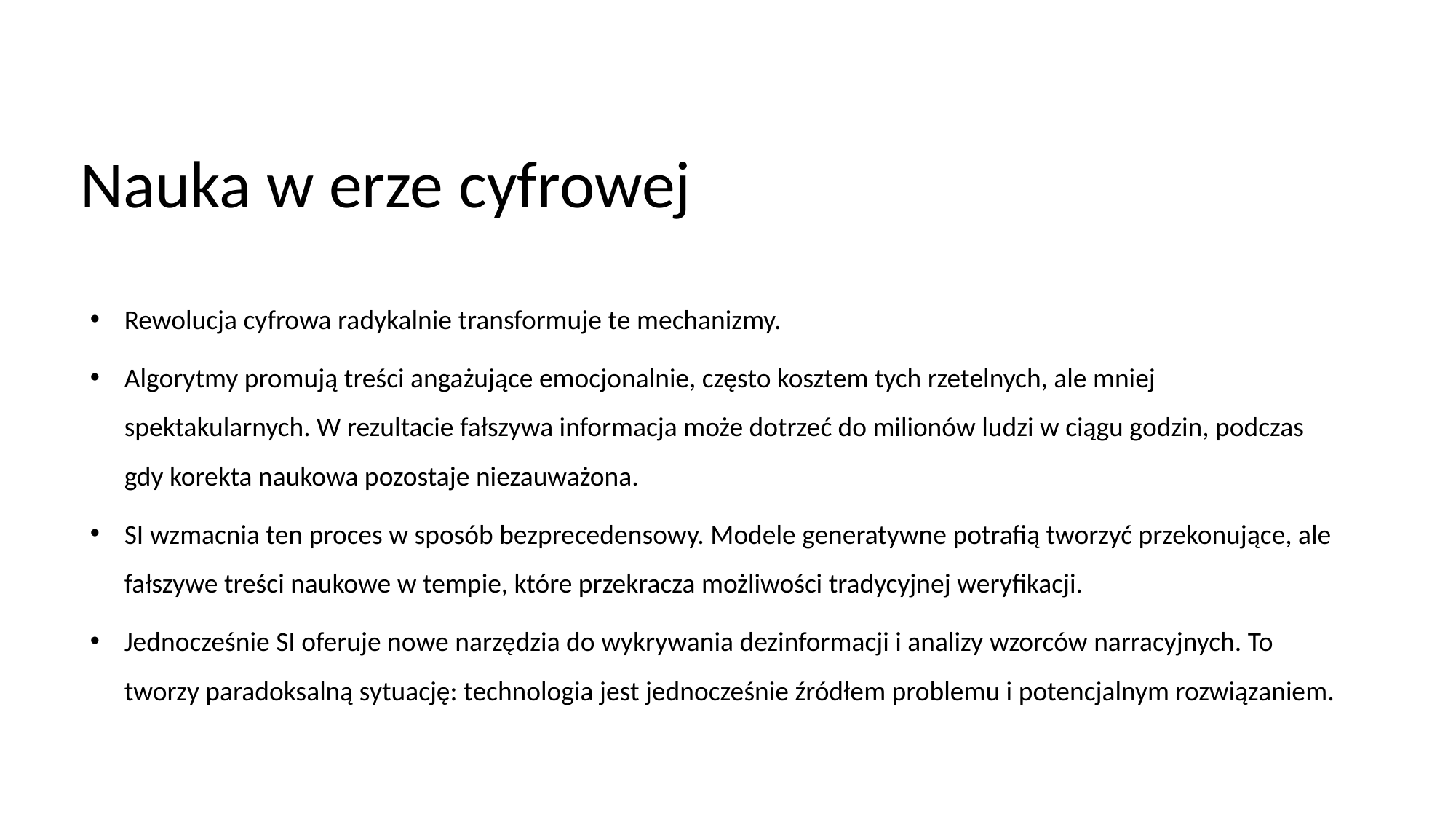

# Nauka w erze cyfrowej
Rewolucja cyfrowa radykalnie transformuje te mechanizmy.
Algorytmy promują treści angażujące emocjonalnie, często kosztem tych rzetelnych, ale mniej spektakularnych. W rezultacie fałszywa informacja może dotrzeć do milionów ludzi w ciągu godzin, podczas gdy korekta naukowa pozostaje niezauważona.
SI wzmacnia ten proces w sposób bezprecedensowy. Modele generatywne potrafią tworzyć przekonujące, ale fałszywe treści naukowe w tempie, które przekracza możliwości tradycyjnej weryfikacji.
Jednocześnie SI oferuje nowe narzędzia do wykrywania dezinformacji i analizy wzorców narracyjnych. To tworzy paradoksalną sytuację: technologia jest jednocześnie źródłem problemu i potencjalnym rozwiązaniem.